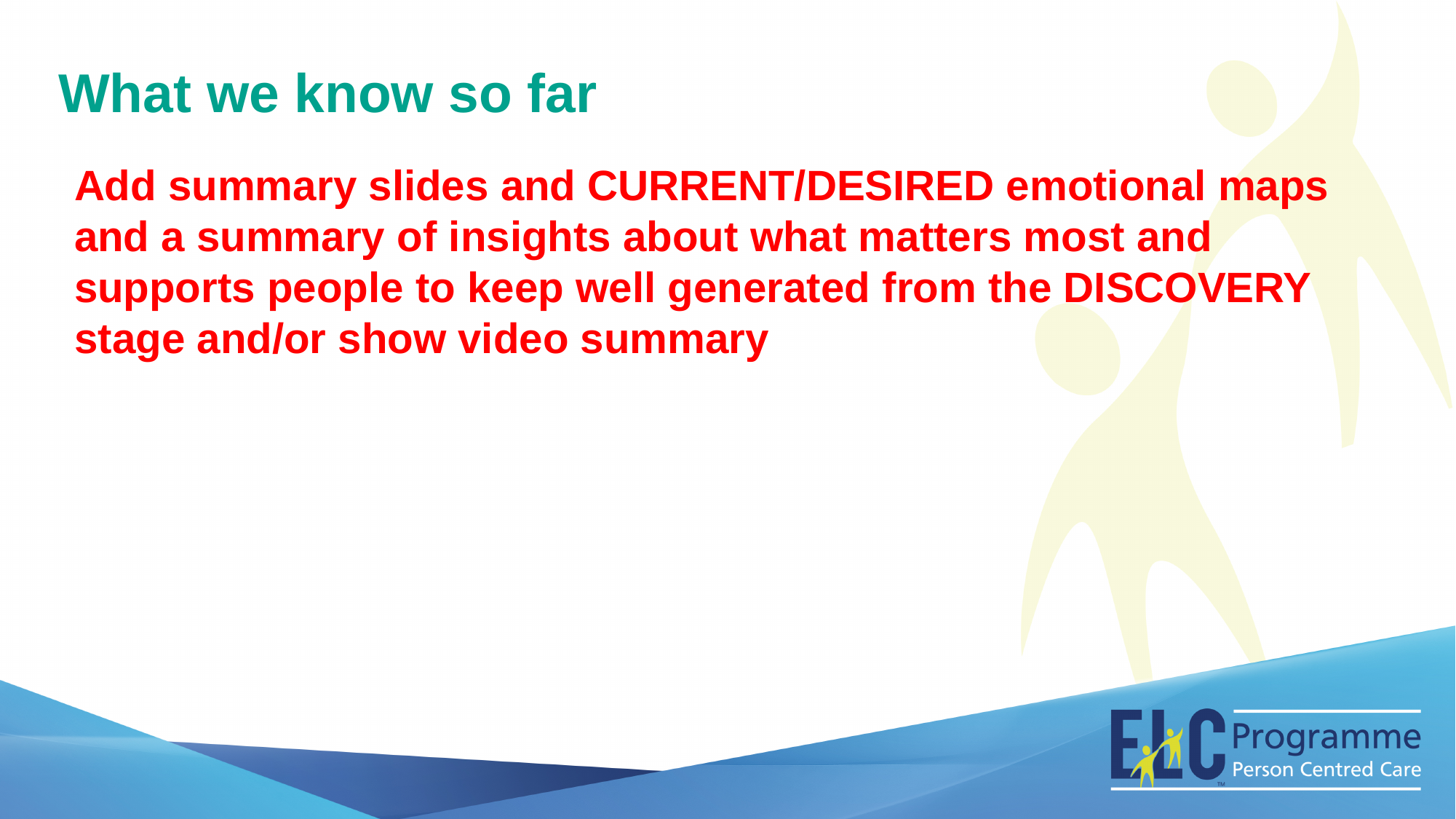

What we know so far
Add summary slides and CURRENT/DESIRED emotional maps and a summary of insights about what matters most and supports people to keep well generated from the DISCOVERY stage and/or show video summary